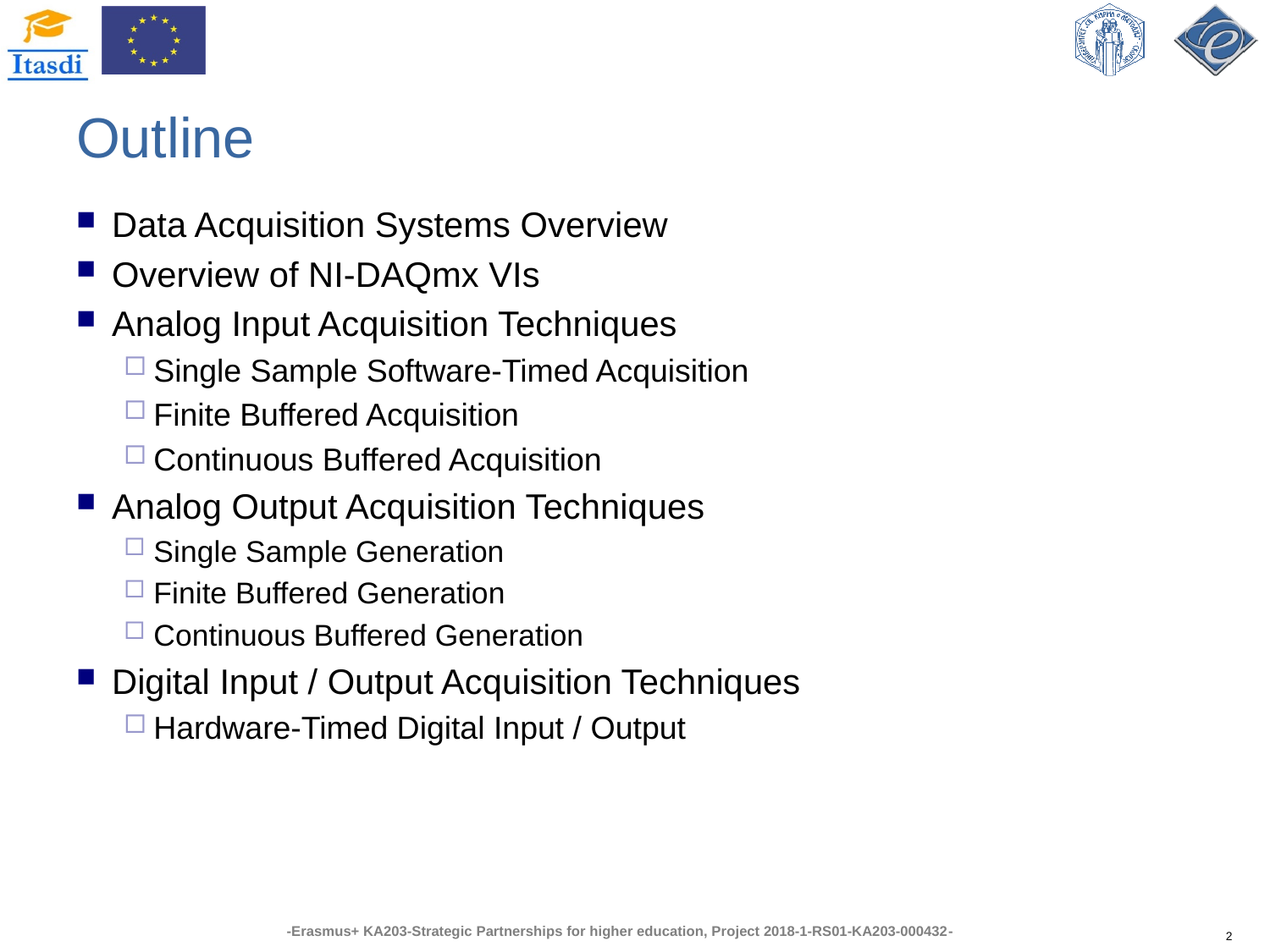

# Outline
Data Acquisition Systems Overview
Overview of NI-DAQmx VIs
Analog Input Acquisition Techniques
Single Sample Software-Timed Acquisition
Finite Buffered Acquisition
Continuous Buffered Acquisition
Analog Output Acquisition Techniques
Single Sample Generation
Finite Buffered Generation
Continuous Buffered Generation
Digital Input / Output Acquisition Techniques
Hardware-Timed Digital Input / Output
2